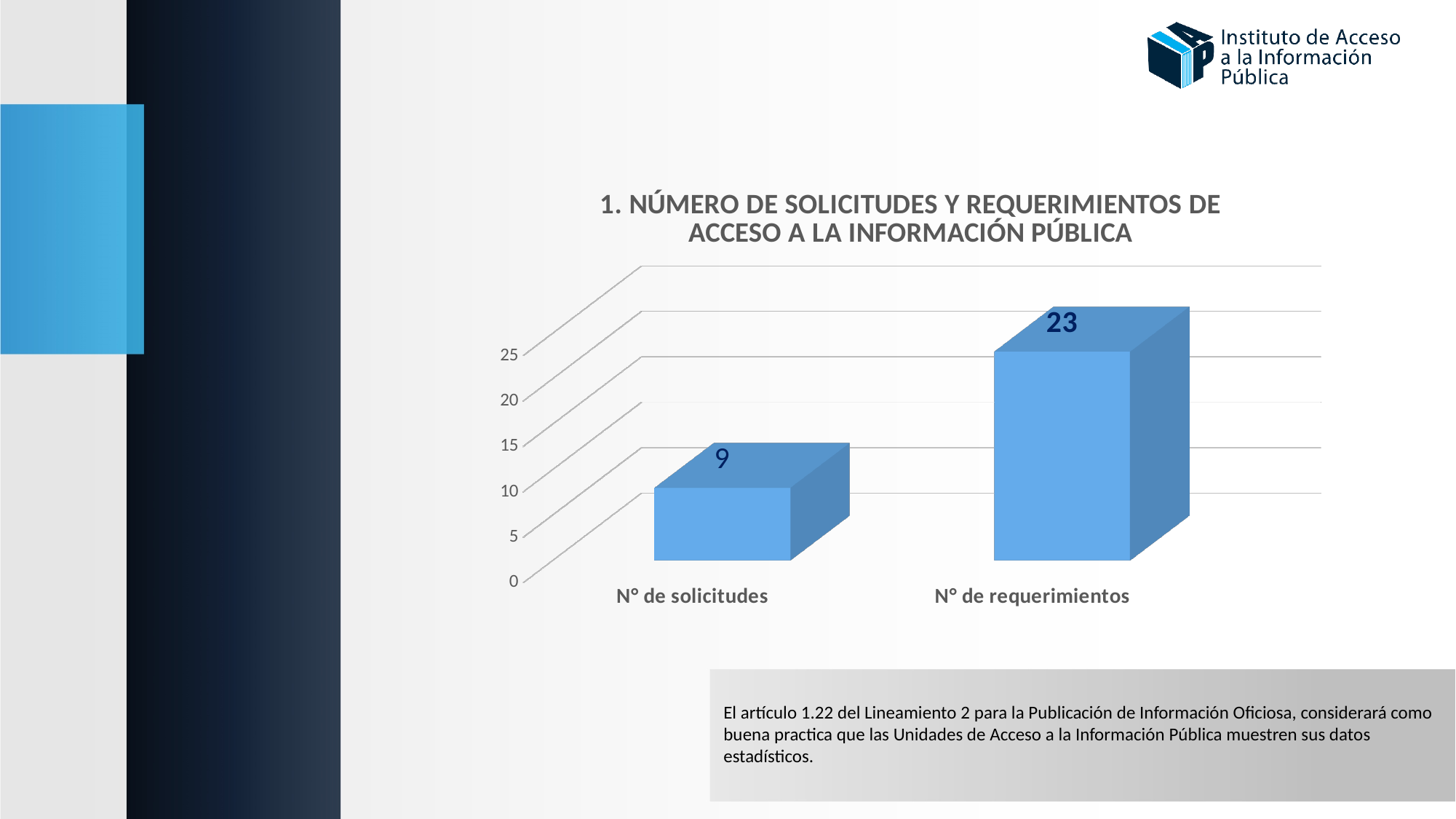

[unsupported chart]

El artículo 1.22 del Lineamiento 2 para la Publicación de Información Oficiosa, considerará como buena practica que las Unidades de Acceso a la Información Pública muestren sus datos estadísticos.